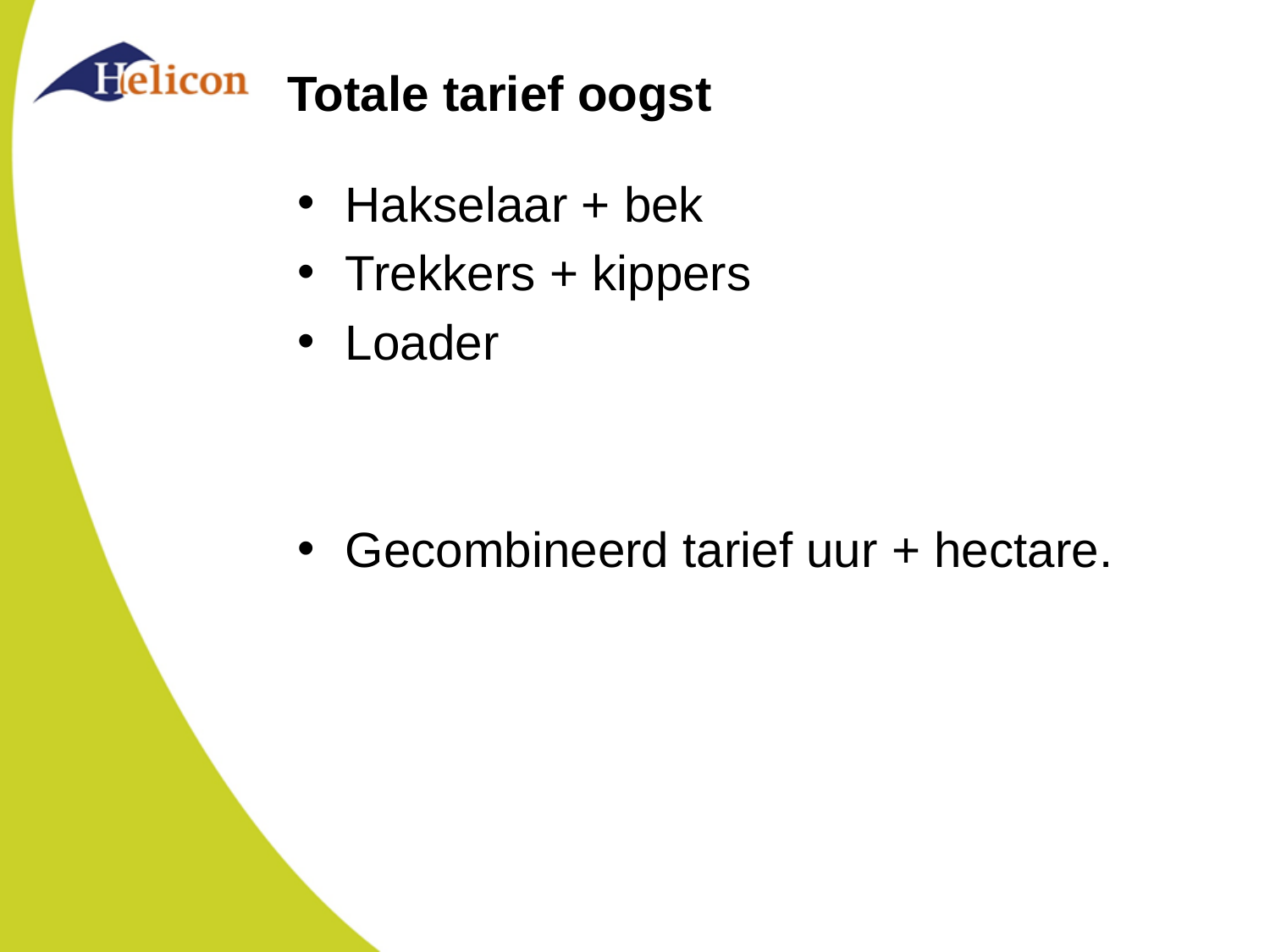

# Totale tarief oogst
Hakselaar + bek
Trekkers + kippers
Loader

Gecombineerd tarief uur + hectare.